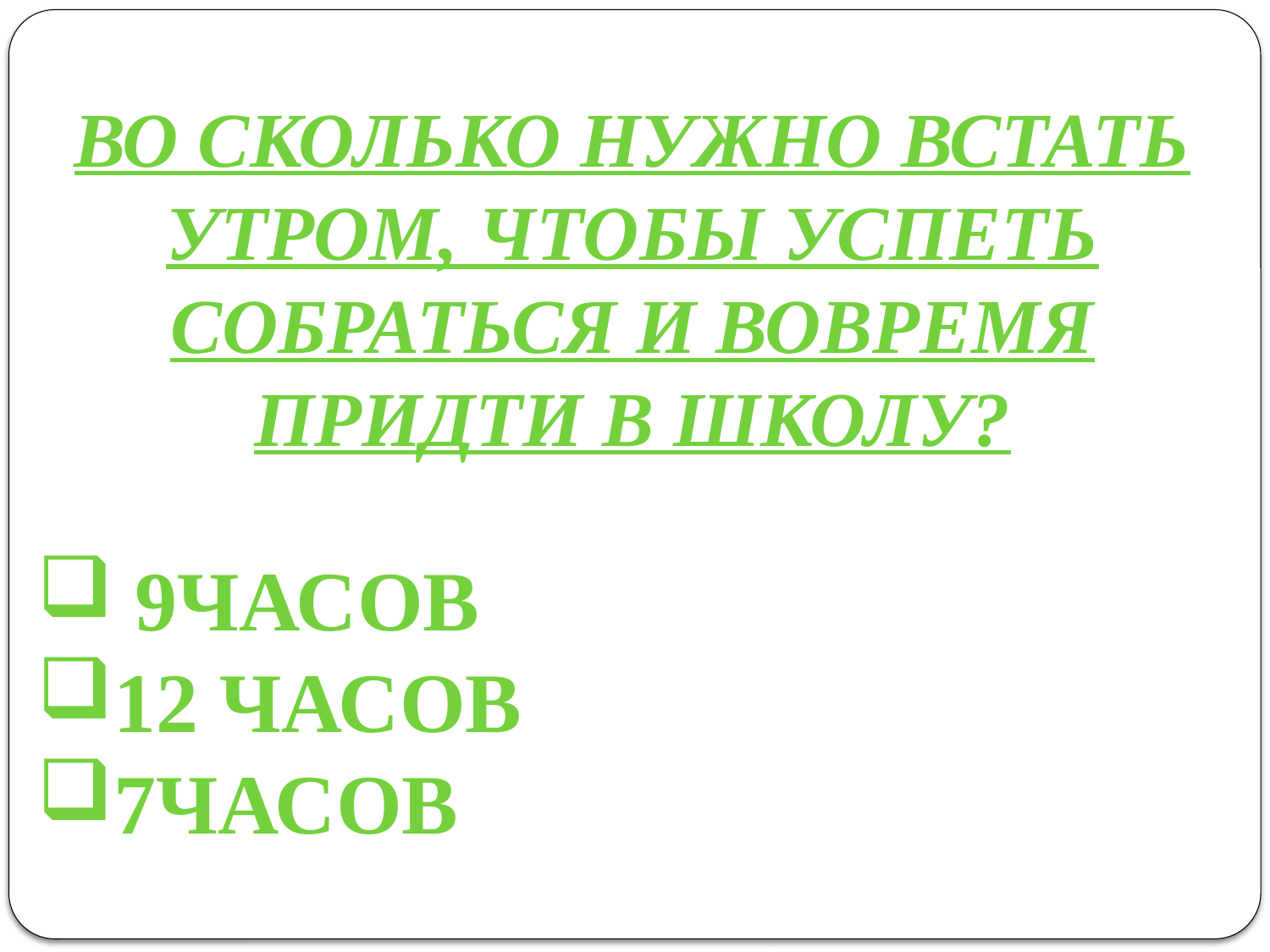

Во сколько нужно встать утром, чтобы успеть собраться и вовремя придти в школу?

 9часов
12 часов
7часов